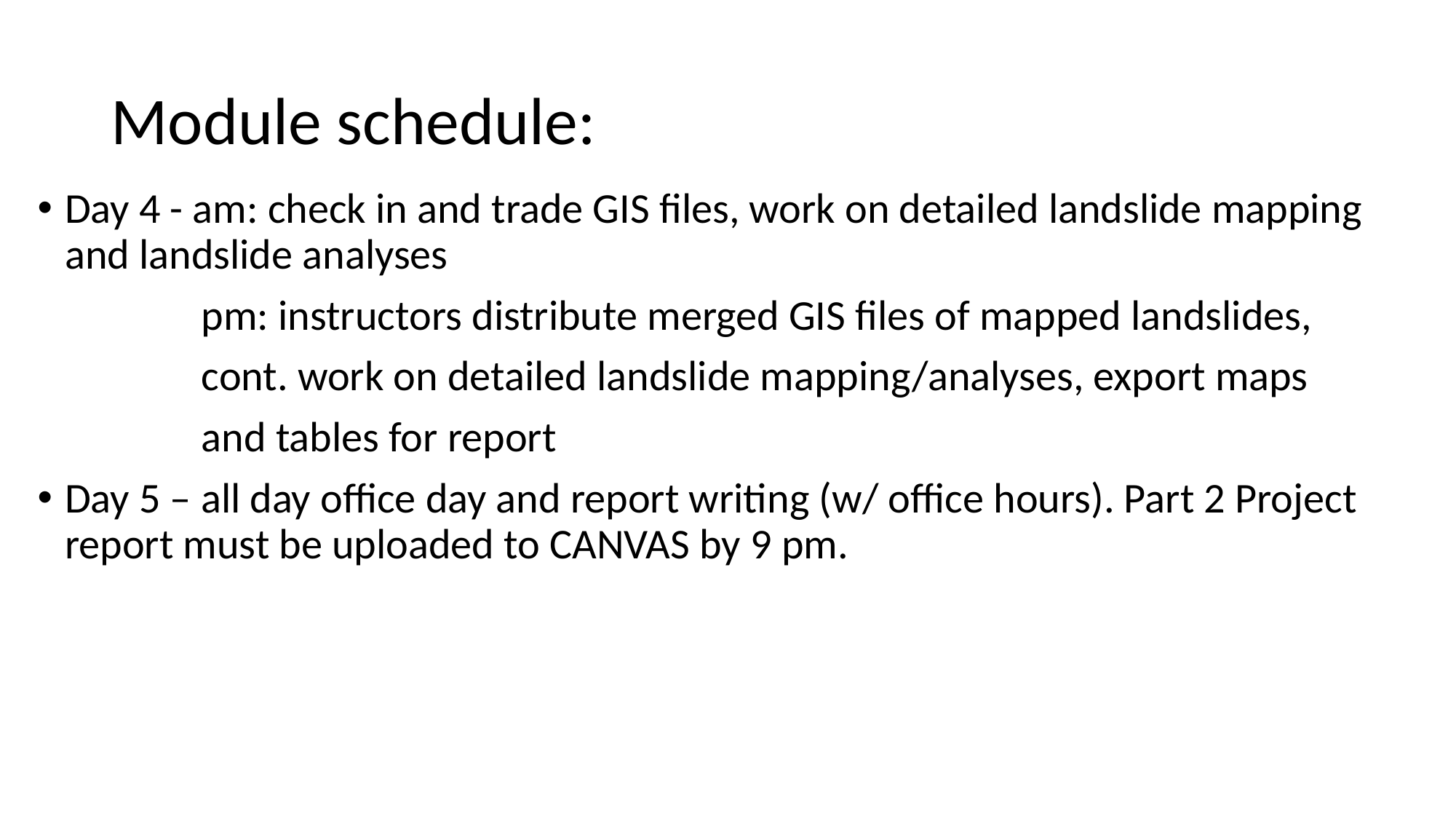

# Module schedule:
Day 4 - am: check in and trade GIS files, work on detailed landslide mapping and landslide analyses
                 pm: instructors distribute merged GIS files of mapped landslides,
                 cont. work on detailed landslide mapping/analyses, export maps
                 and tables for report
Day 5 – all day office day and report writing (w/ office hours). Part 2 Project report must be uploaded to CANVAS by 9 pm.